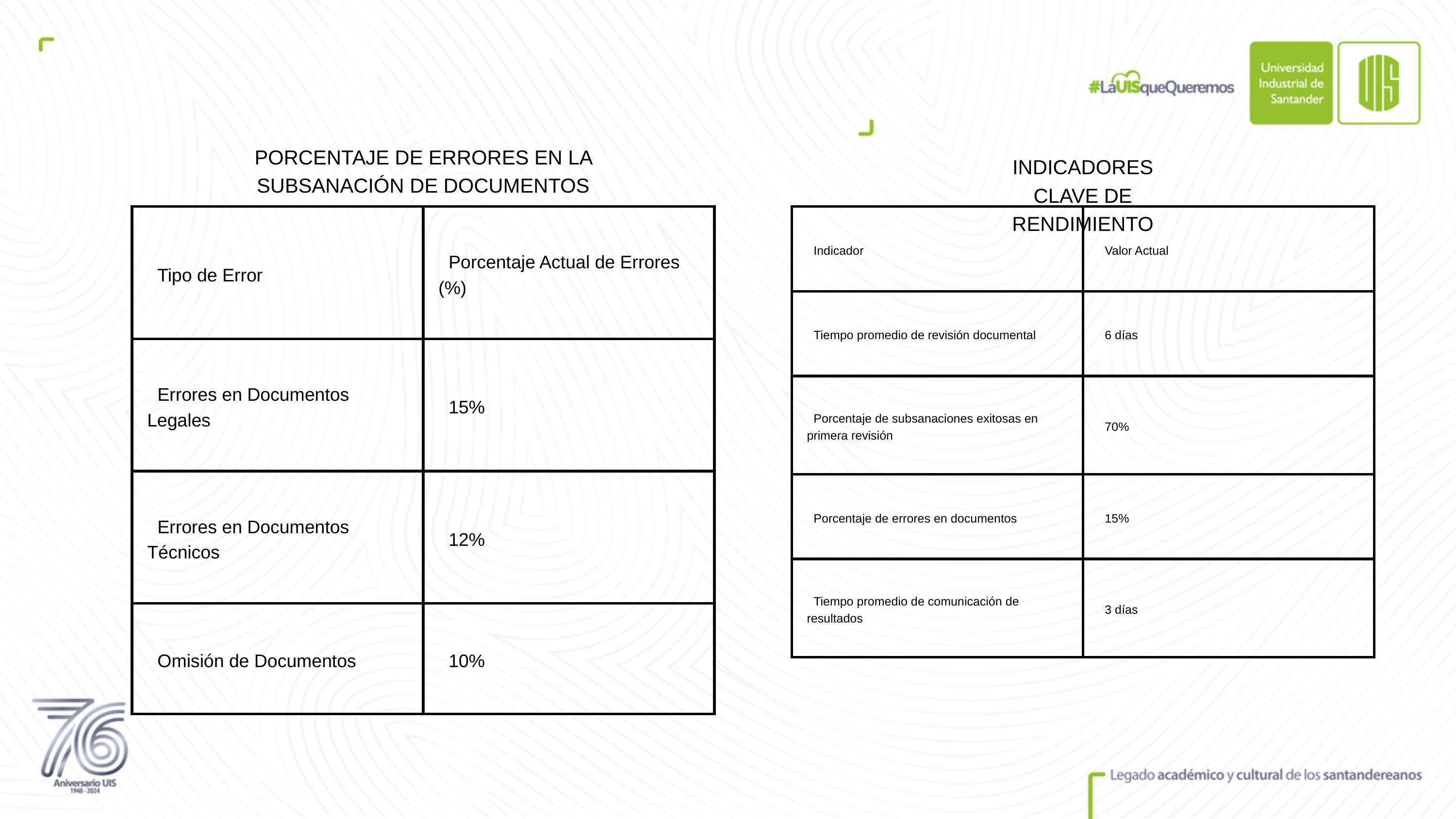

PORCENTAJE DE ERRORES EN LA SUBSANACIÓN DE DOCUMENTOS
INDICADORES CLAVE DE RENDIMIENTO
| Tipo de Error | Porcentaje Actual de Errores (%) |
| --- | --- |
| Errores en Documentos Legales | 15% |
| Errores en Documentos Técnicos | 12% |
| Omisión de Documentos | 10% |
| Indicador | Valor Actual |
| --- | --- |
| Tiempo promedio de revisión documental | 6 días |
| Porcentaje de subsanaciones exitosas en primera revisión | 70% |
| Porcentaje de errores en documentos | 15% |
| Tiempo promedio de comunicación de resultados | 3 días |